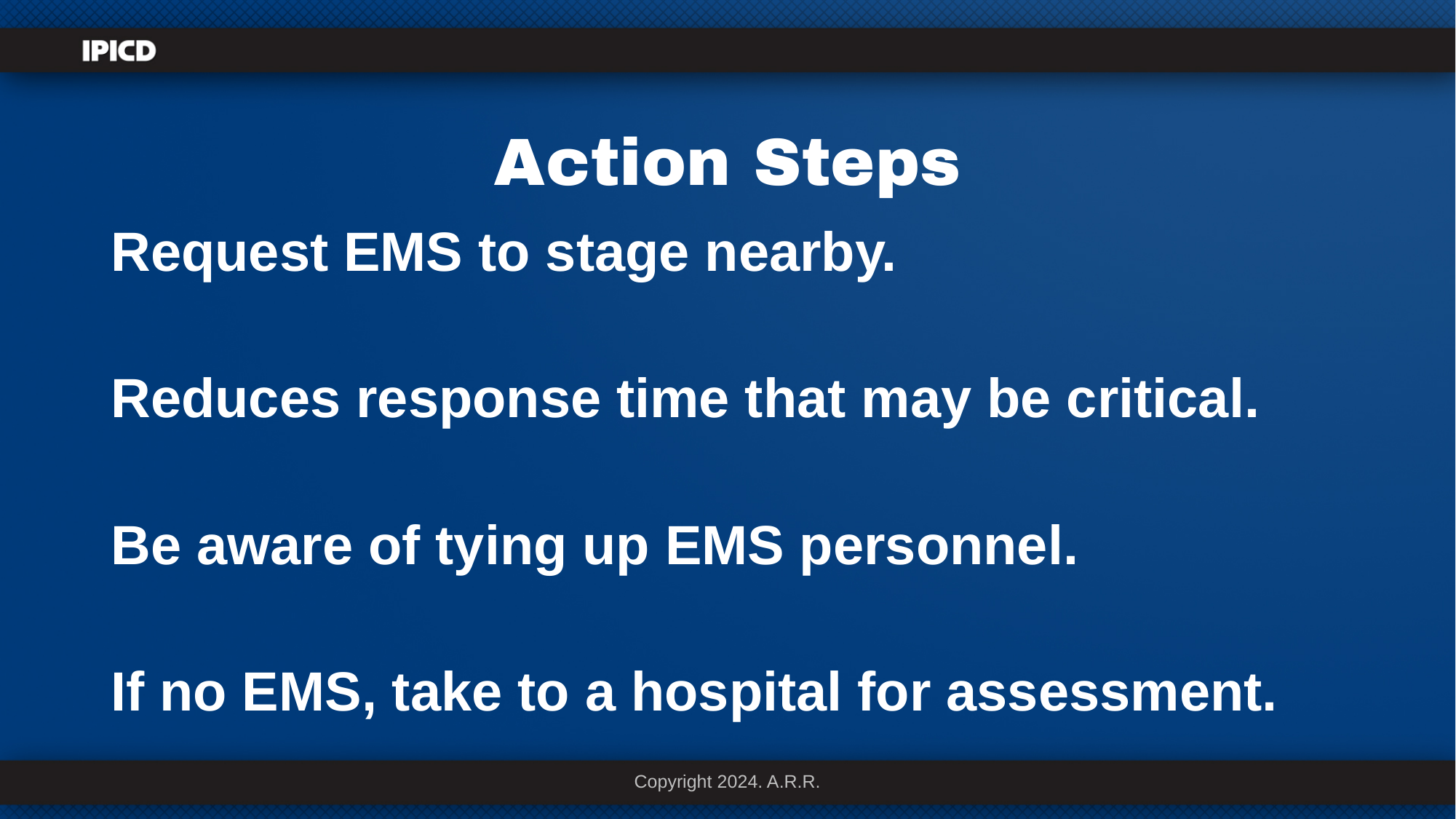

# Action Steps
Request EMS to stage nearby.

Reduces response time that may be critical.

Be aware of tying up EMS personnel.

If no EMS, take to a hospital for assessment.